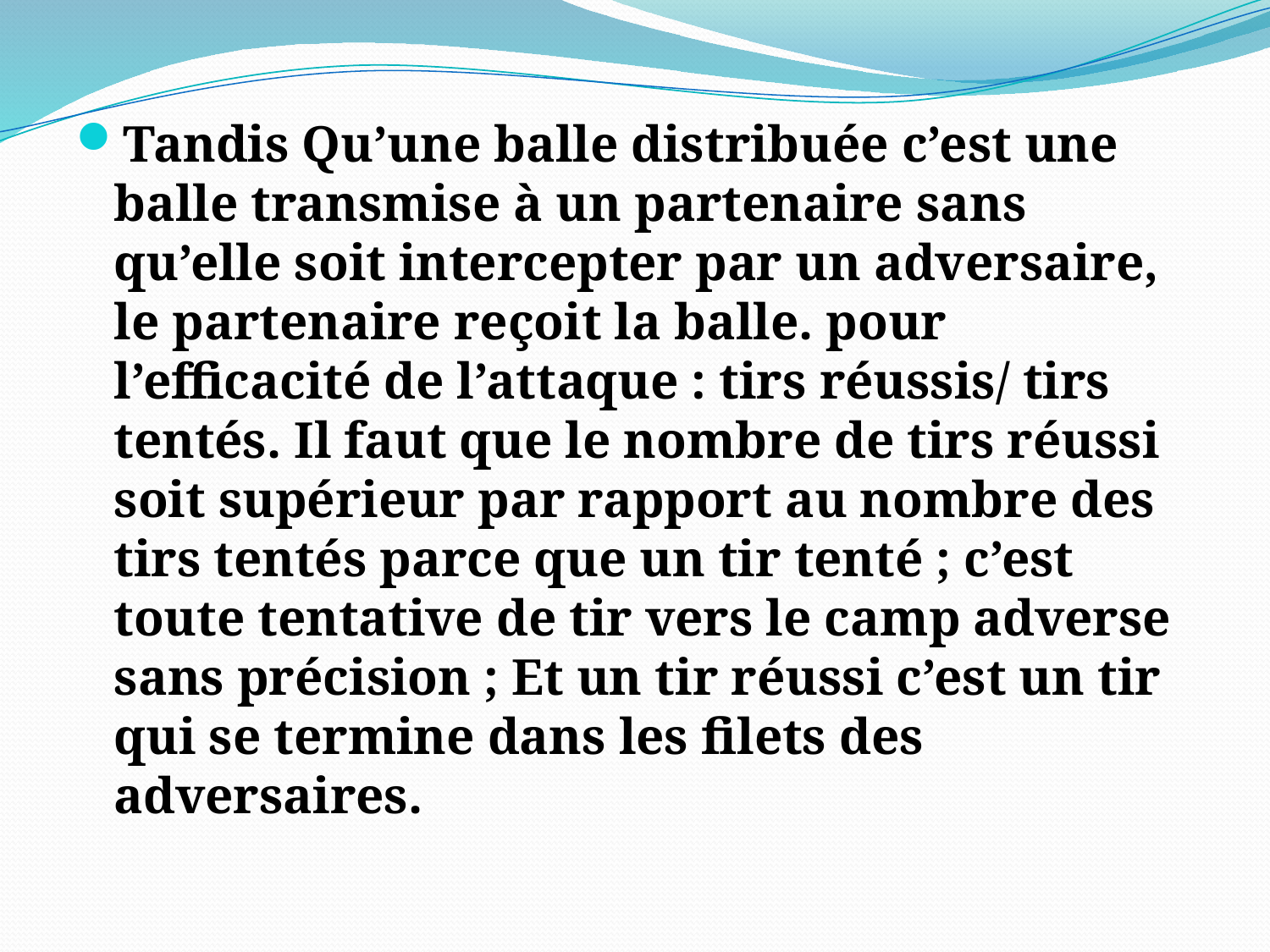

Tandis Qu’une balle distribuée c’est une balle transmise à un partenaire sans qu’elle soit intercepter par un adversaire, le partenaire reçoit la balle. pour l’efficacité de l’attaque : tirs réussis/ tirs tentés. Il faut que le nombre de tirs réussi soit supérieur par rapport au nombre des tirs tentés parce que un tir tenté ; c’est toute tentative de tir vers le camp adverse sans précision ; Et un tir réussi c’est un tir qui se termine dans les filets des adversaires.